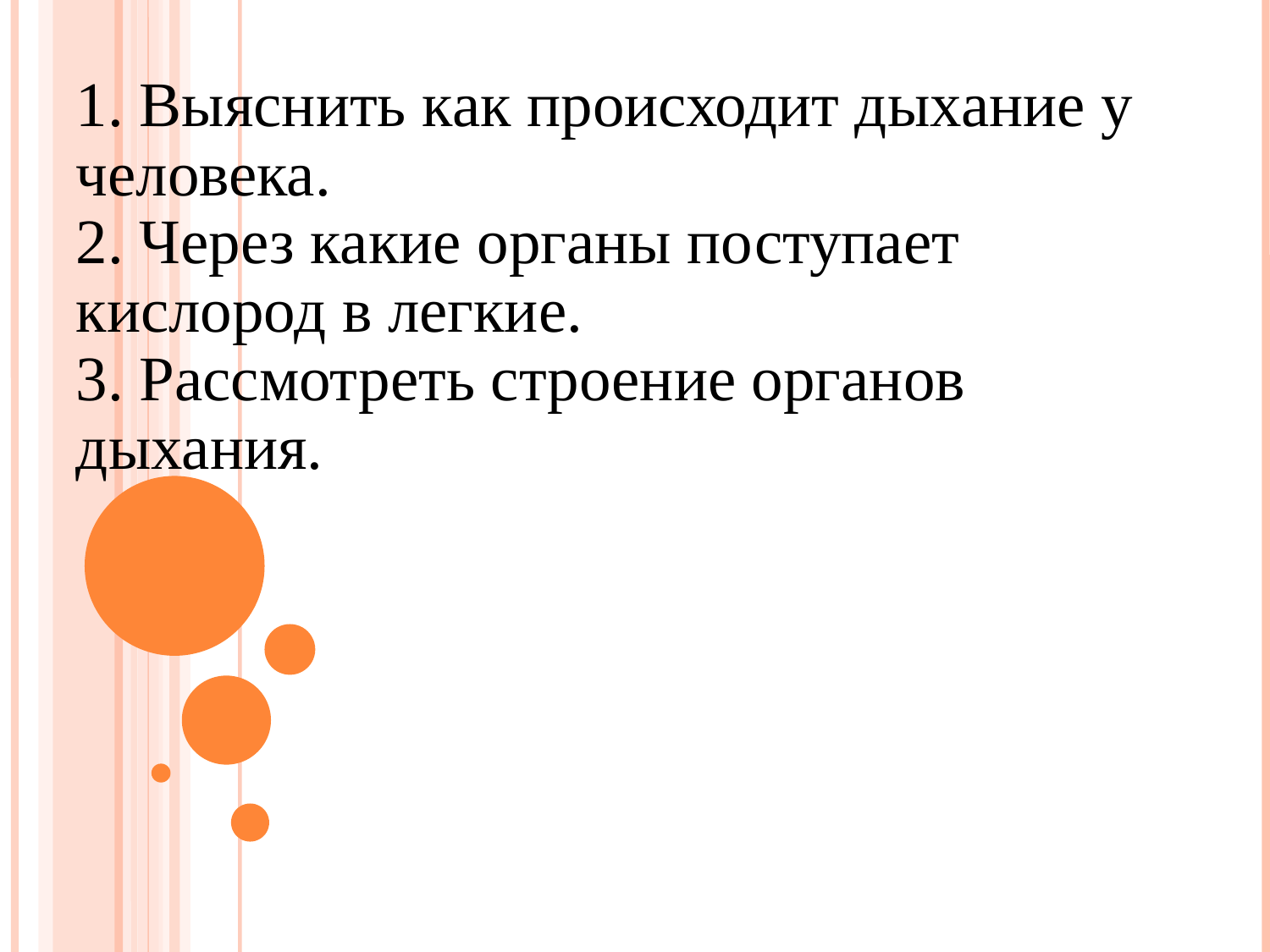

# 1. Выяснить как происходит дыхание у человека.  2. Через какие органы поступает кислород в легкие. 3. Рассмотреть строение органов дыхания.